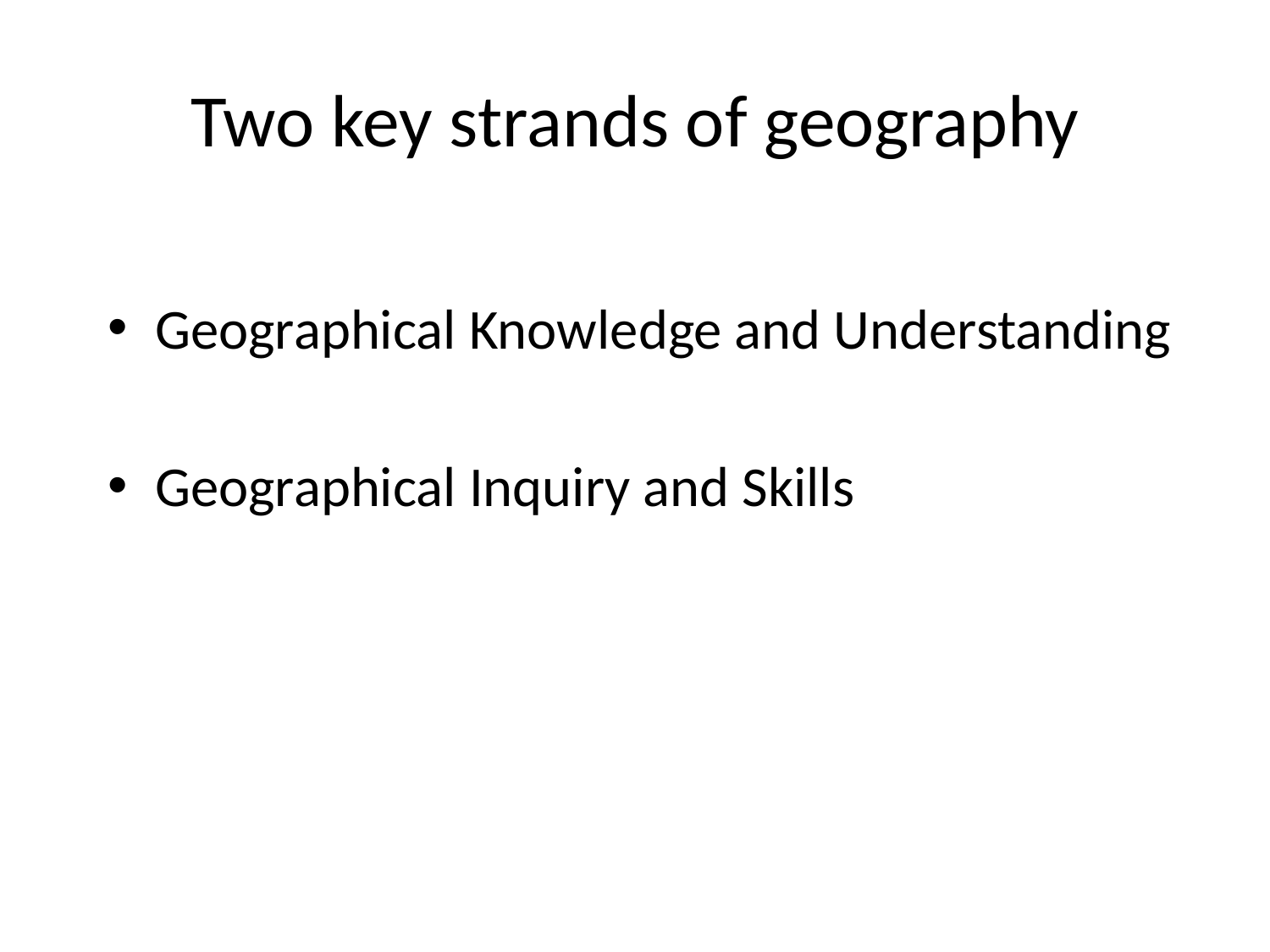

# Two key strands of geography
Geographical Knowledge and Understanding

Geographical Inquiry and Skills